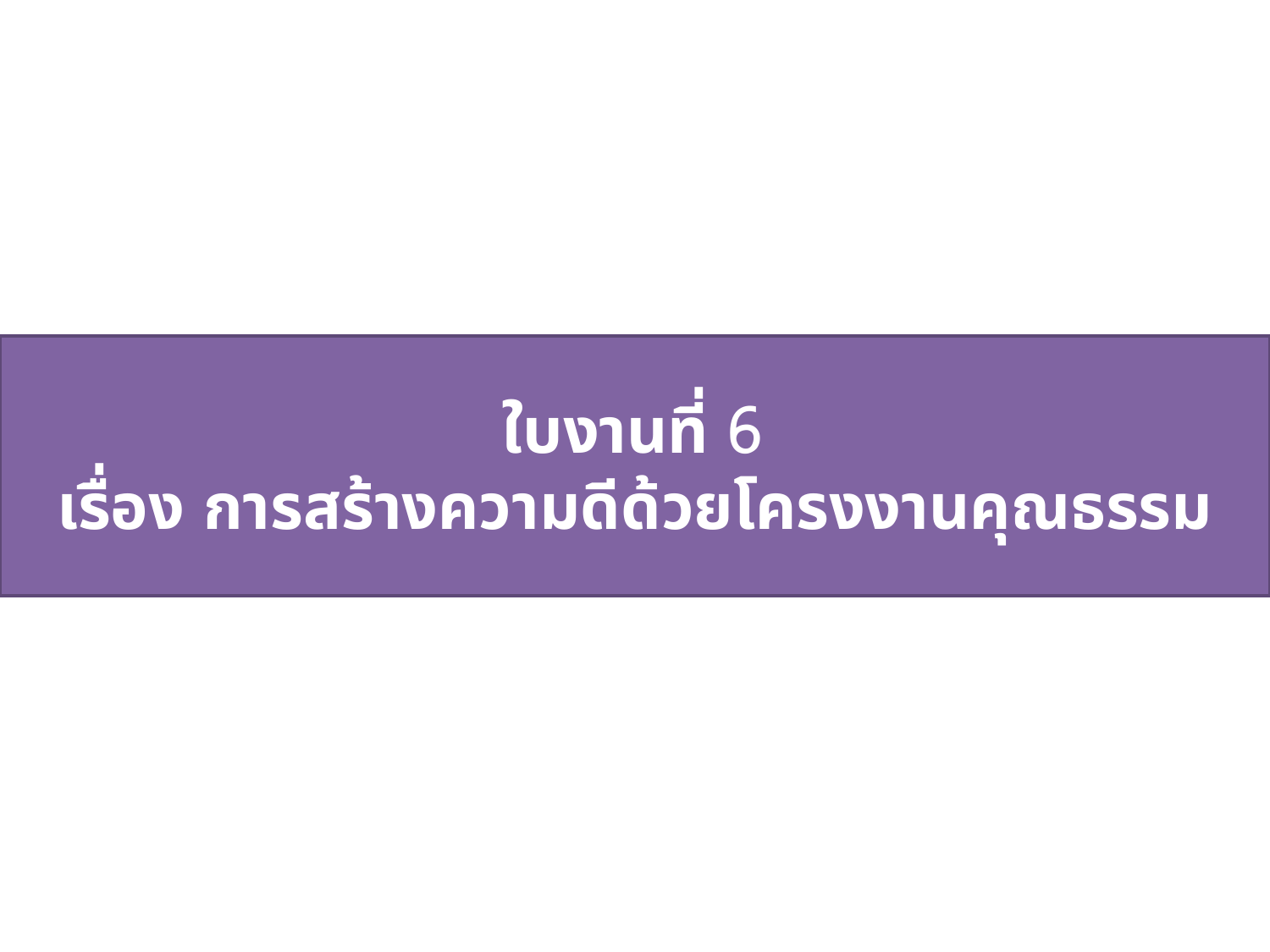

# ใบงานที่ 6 เรื่อง การสร้างความดีด้วยโครงงานคุณธรรม